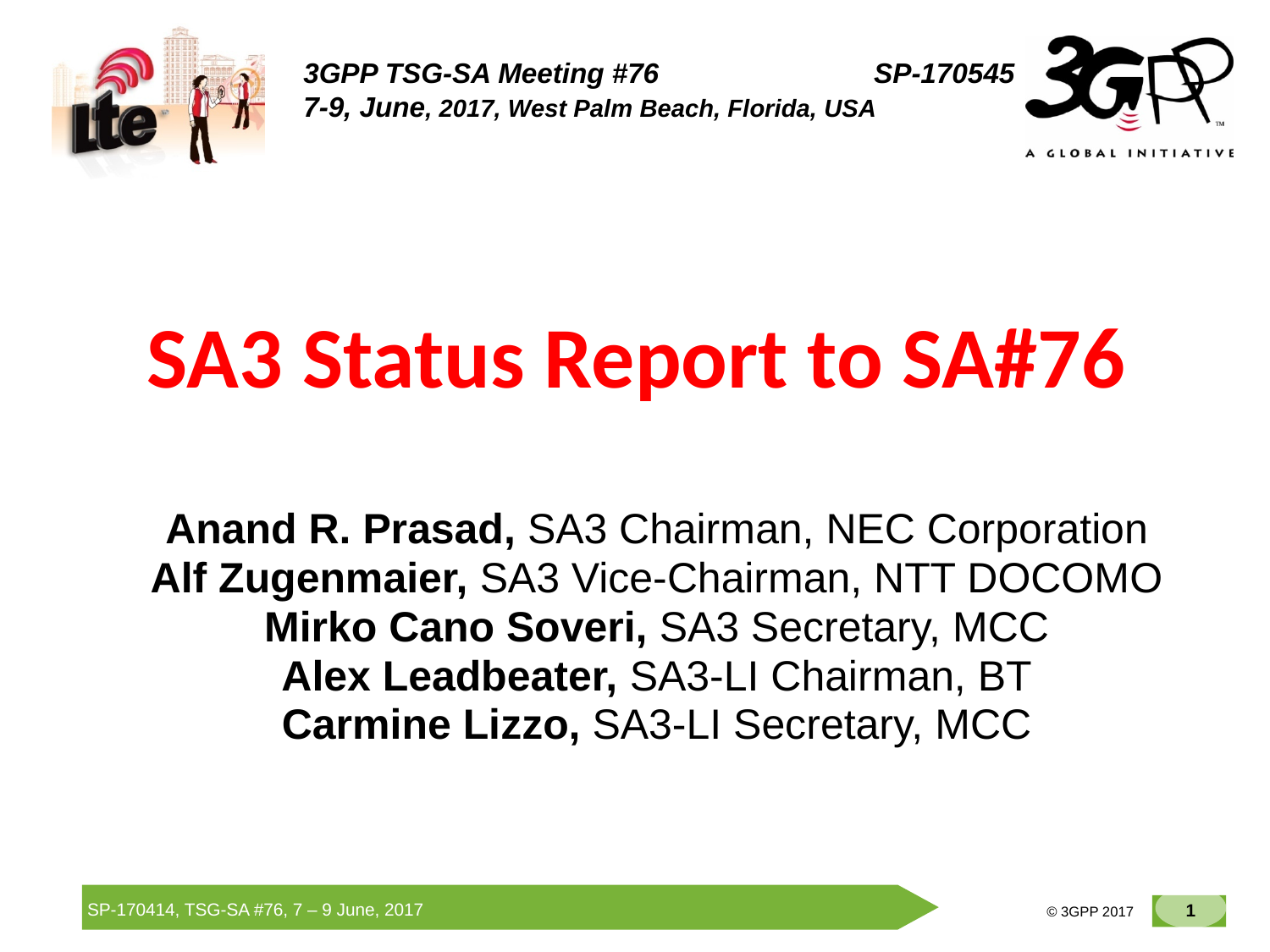

3GPP TSG-SA Meeting #76		        SP-170545 7-9, June, 2017, West Palm Beach, Florida, USA
# SA3 Status Report to SA#76
Anand R. Prasad, SA3 Chairman, NEC Corporation
Alf Zugenmaier, SA3 Vice-Chairman, NTT DOCOMO
Mirko Cano Soveri, SA3 Secretary, MCC
Alex Leadbeater, SA3-LI Chairman, BT
Carmine Lizzo, SA3-LI Secretary, MCC